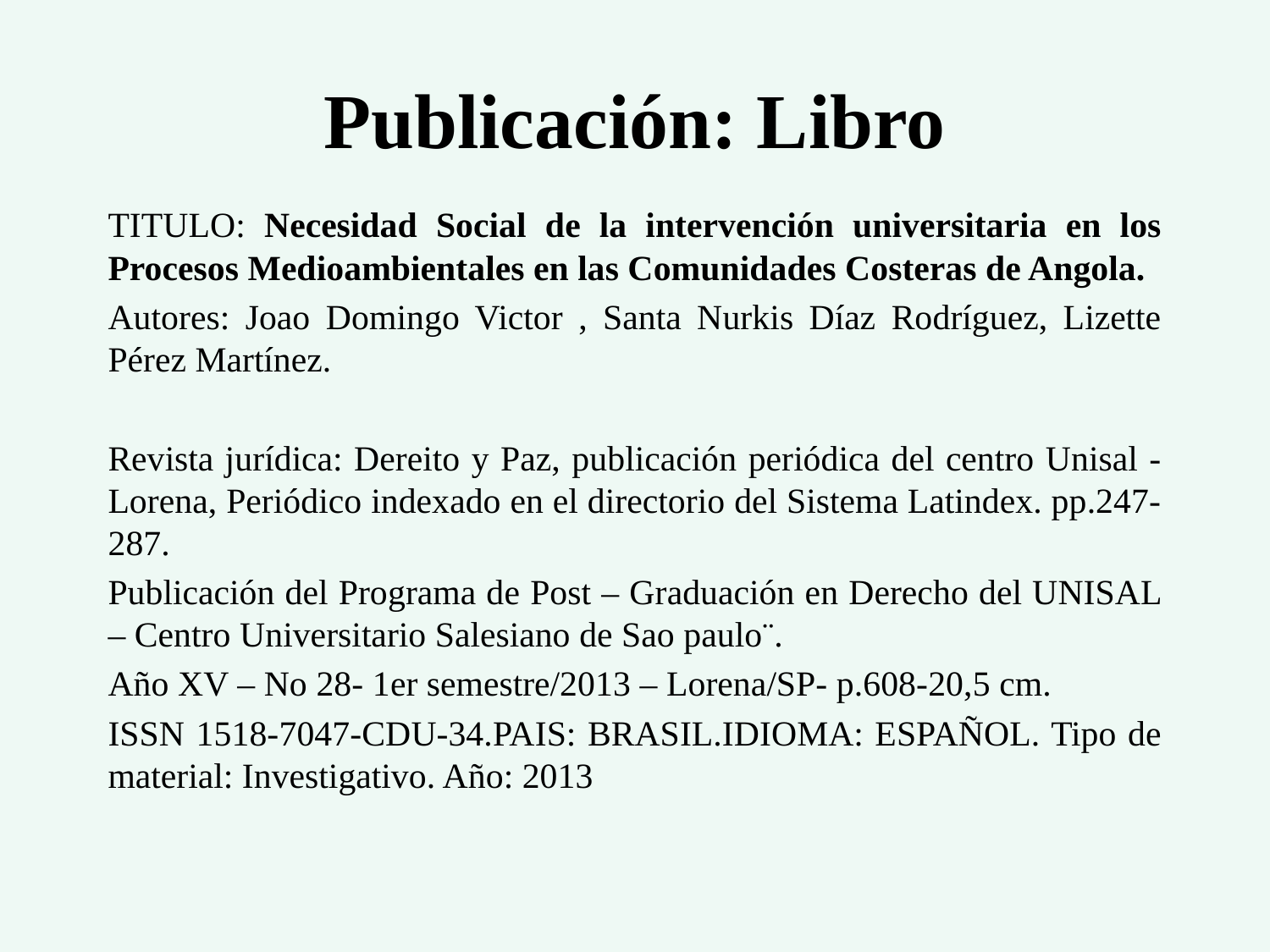

# Publicación: Libro
TITULO: Necesidad Social de la intervención universitaria en los Procesos Medioambientales en las Comunidades Costeras de Angola.
Autores: Joao Domingo Victor , Santa Nurkis Díaz Rodríguez, Lizette Pérez Martínez.

Revista jurídica: Dereito y Paz, publicación periódica del centro Unisal - Lorena, Periódico indexado en el directorio del Sistema Latindex. pp.247- 287.
Publicación del Programa de Post – Graduación en Derecho del UNISAL – Centro Universitario Salesiano de Sao paulo¨.
Año XV – No 28- 1er semestre/2013 – Lorena/SP- p.608-20,5 cm.
ISSN 1518-7047-CDU-34.PAIS: BRASIL.IDIOMA: ESPAÑOL. Tipo de material: Investigativo. Año: 2013